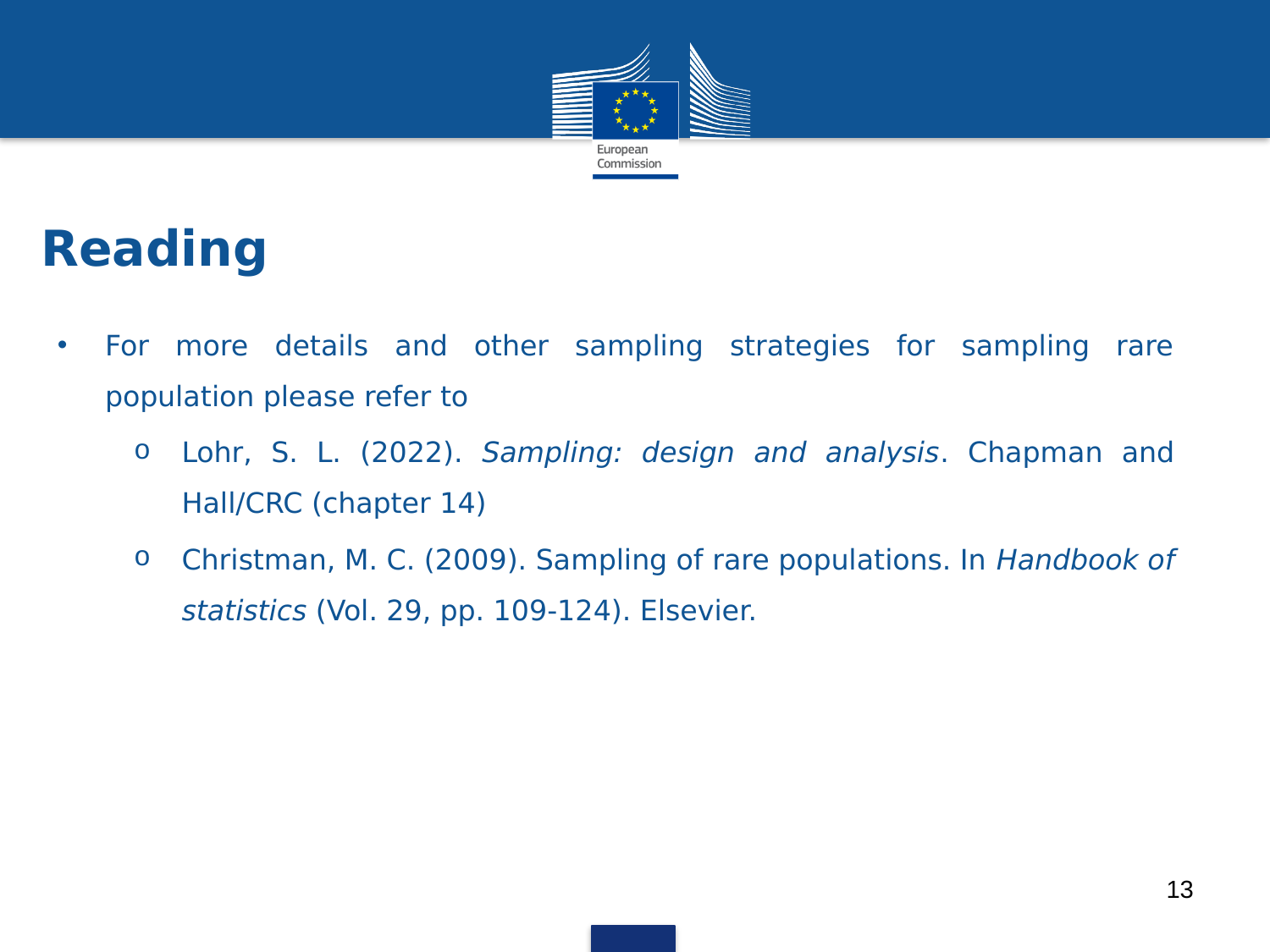

# Reading
For more details and other sampling strategies for sampling rare population please refer to
Lohr, S. L. (2022). Sampling: design and analysis. Chapman and Hall/CRC (chapter 14)
Christman, M. C. (2009). Sampling of rare populations. In Handbook of statistics (Vol. 29, pp. 109-124). Elsevier.
13